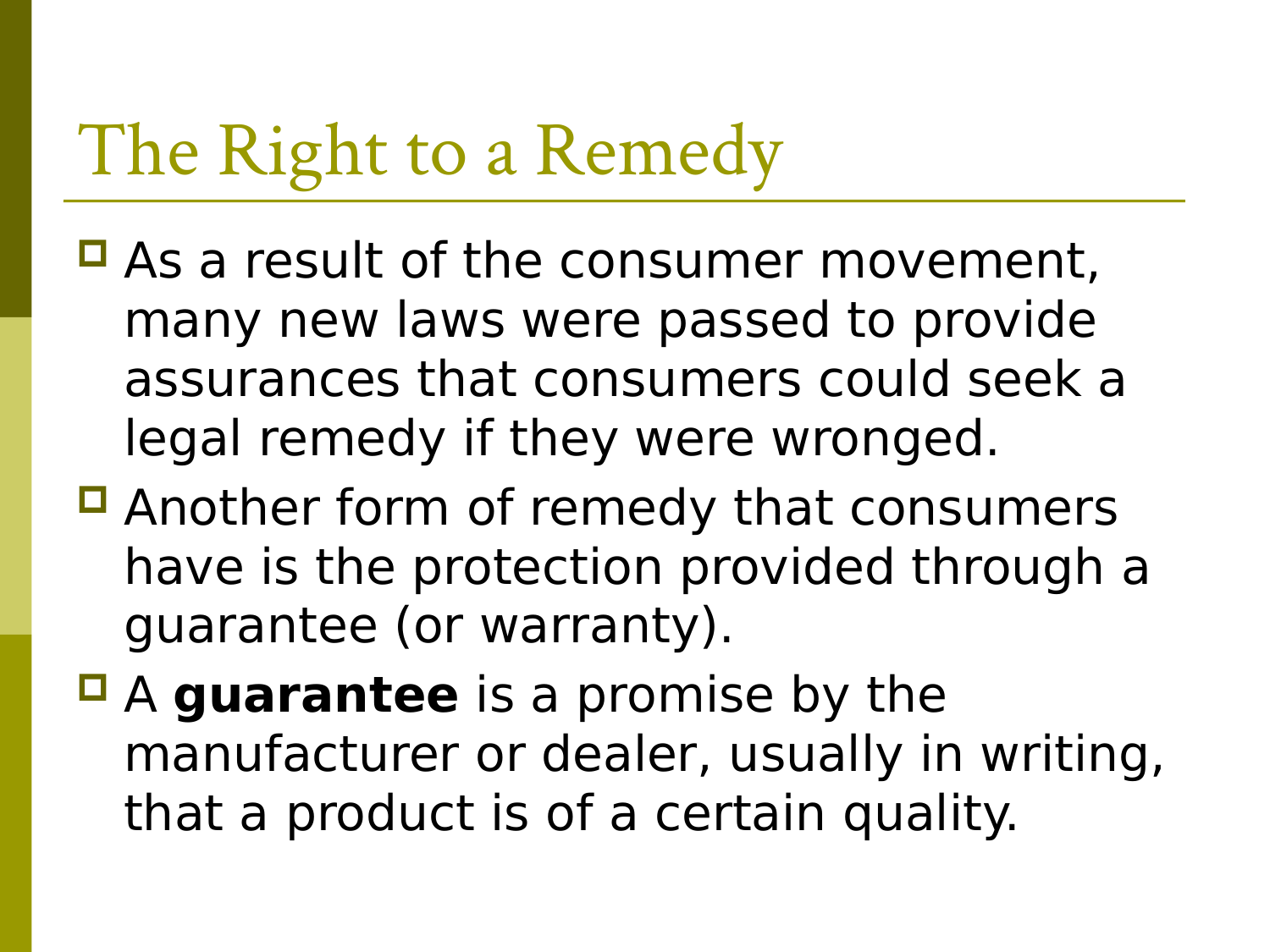

# The Right to a Remedy
As a result of the consumer movement, many new laws were passed to provide assurances that consumers could seek a legal remedy if they were wronged.
Another form of remedy that consumers have is the protection provided through a guarantee (or warranty).
A guarantee is a promise by the manufacturer or dealer, usually in writing, that a product is of a certain quality.